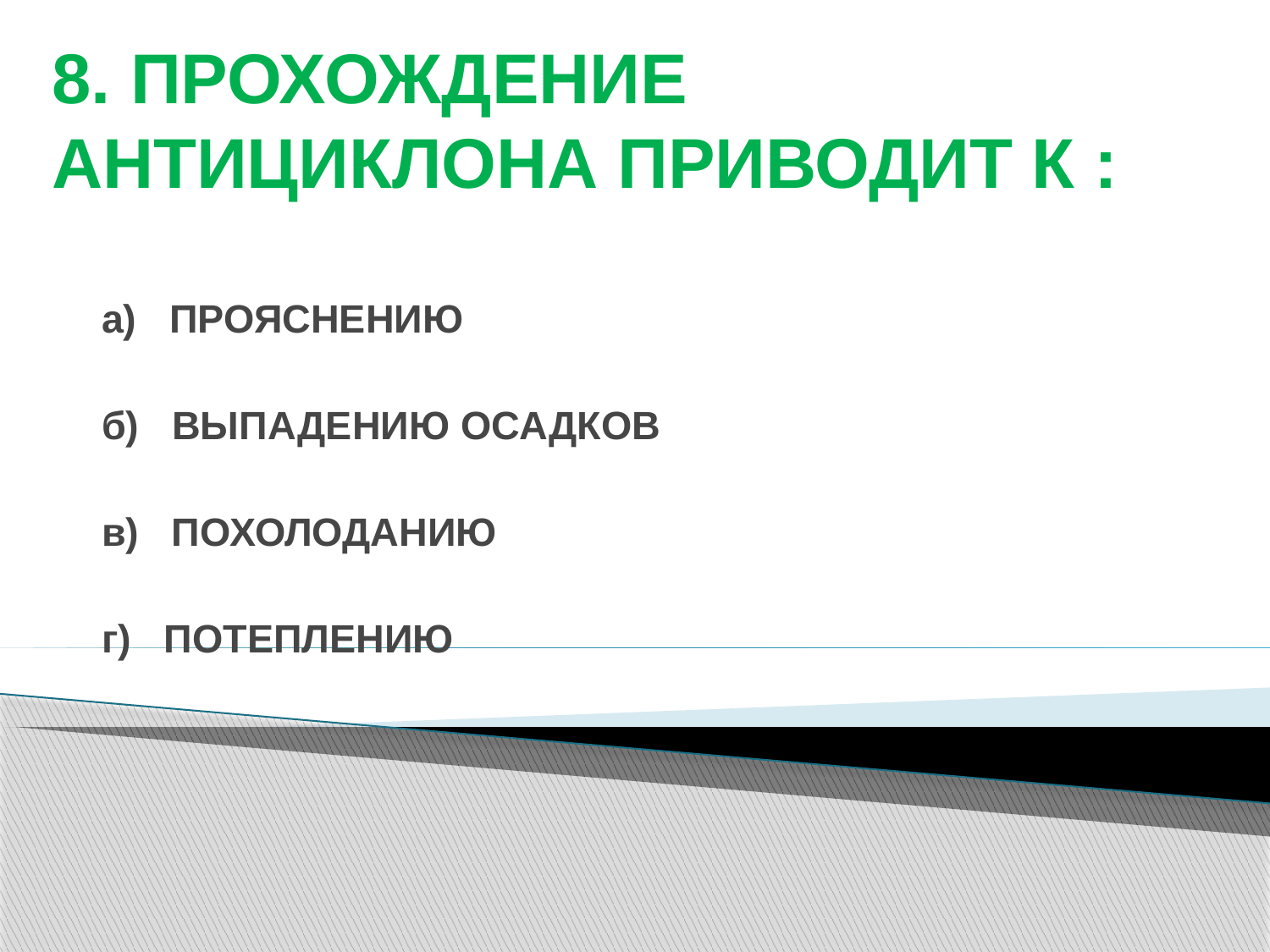

# 8. ПРОХОЖДЕНИЕ АНТИЦИКЛОНА ПРИВОДИТ К :
а)   ПРОЯСНЕНИЮ

б)   ВЫПАДЕНИЮ ОСАДКОВ

в)   ПОХОЛОДАНИЮ

г)   ПОТЕПЛЕНИЮ